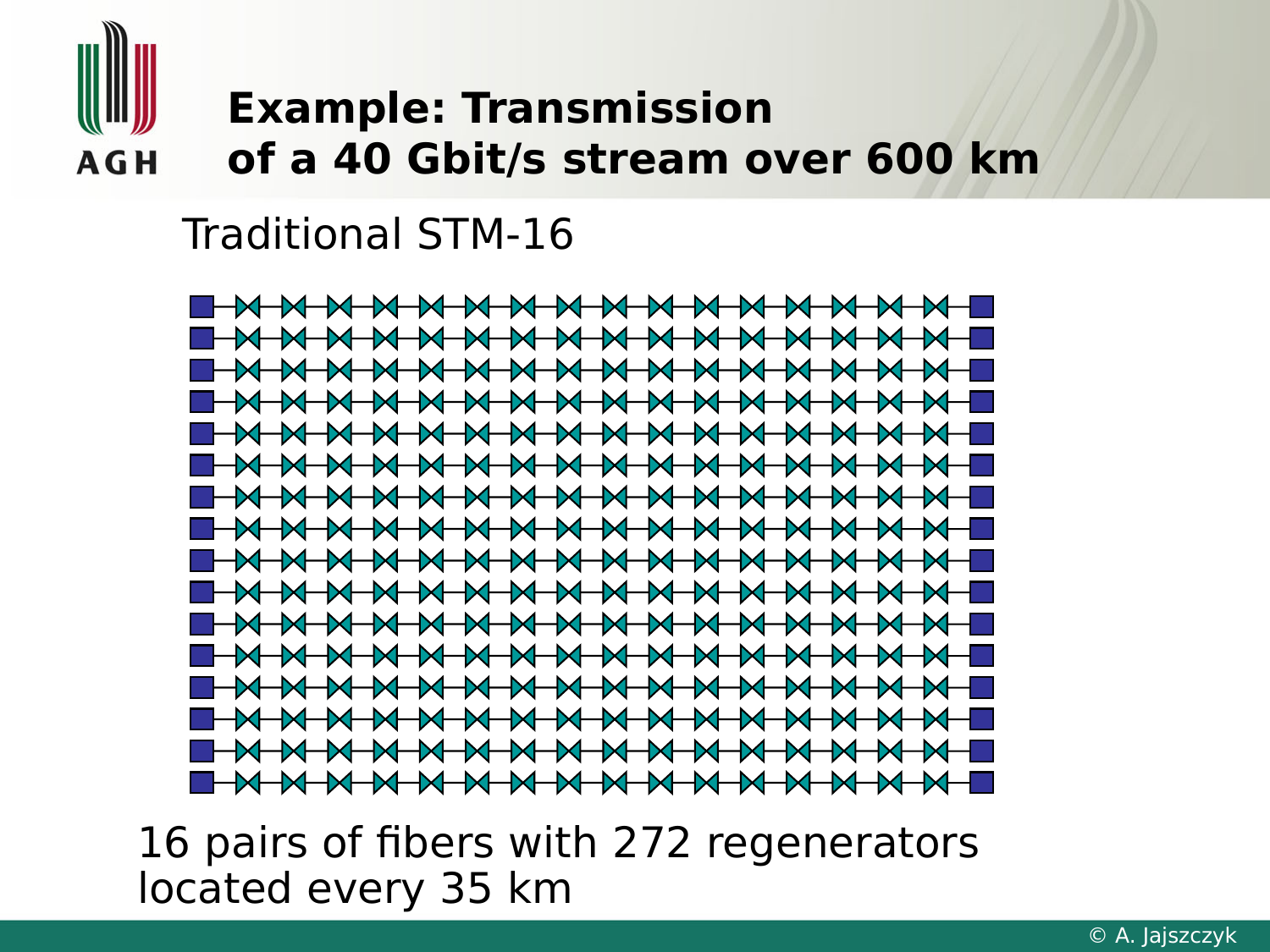

# Example: Transmission of a 40 Gbit/s stream over 600 km
Traditional STM-16

16 pairs of fibers with 272 regenerators
located every 35 km